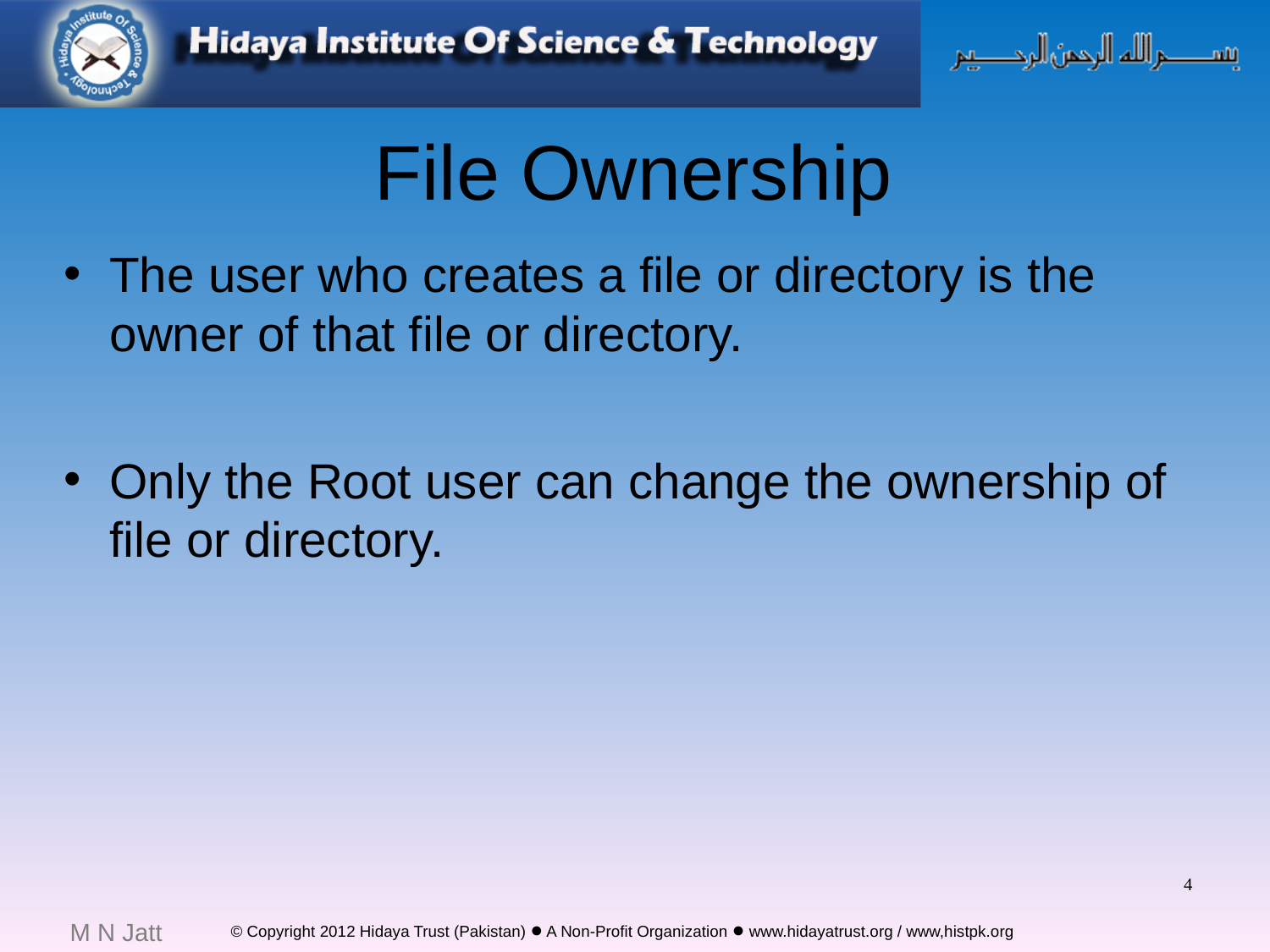

# File Ownership
The user who creates a file or directory is the owner of that file or directory.

Only the Root user can change the ownership of file or directory.
4